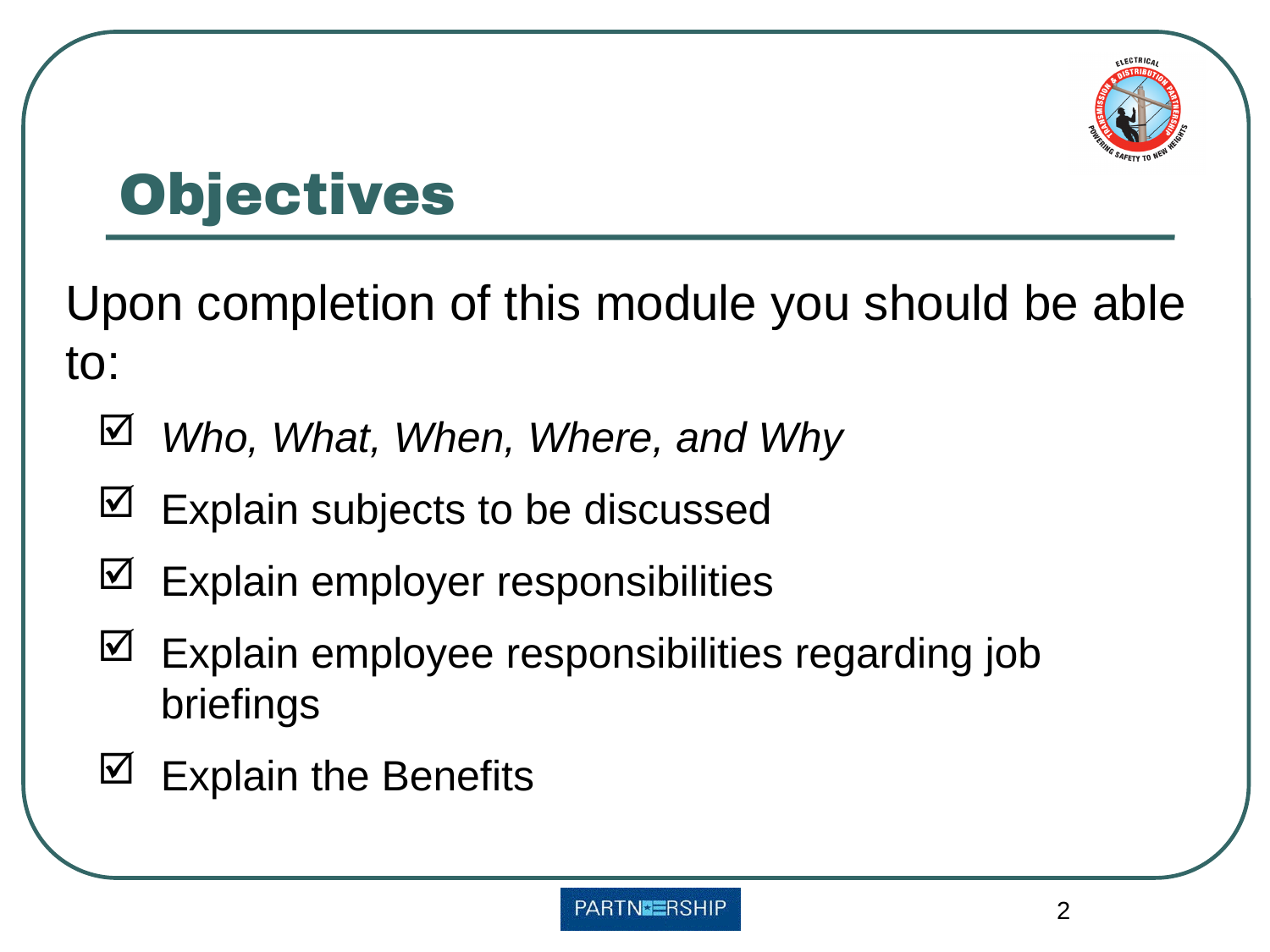

# Objectives
Upon completion of this module you should be able to:
Who, What, When, Where, and Why
Explain subjects to be discussed
Explain employer responsibilities
Explain employee responsibilities regarding job briefings
Explain the Benefits

2